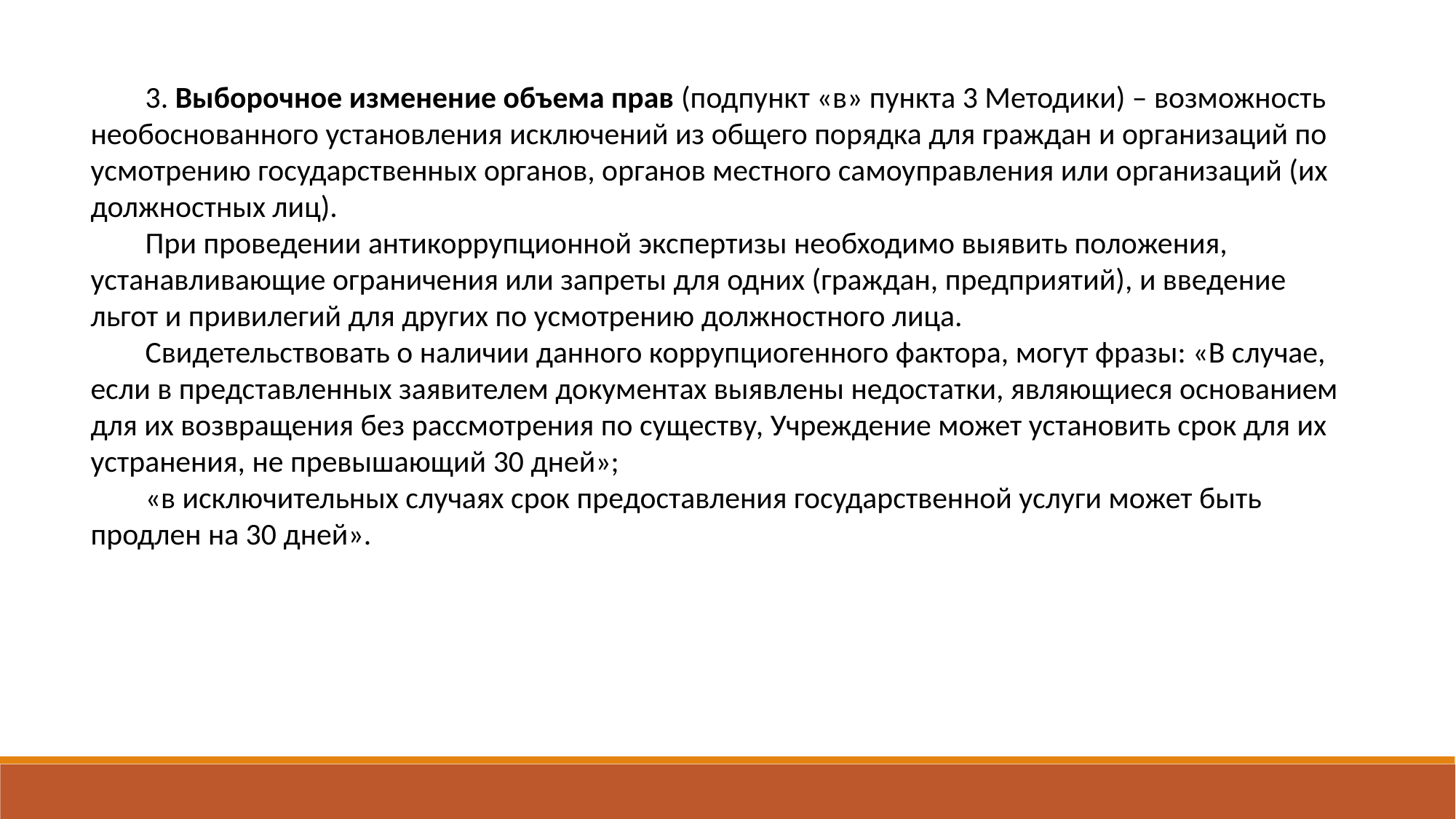

3. Выборочное изменение объема прав (подпункт «в» пункта 3 Методики) – возможность необоснованного установления исключений из общего порядка для граждан и организаций по усмотрению государственных органов, органов местного самоуправления или организаций (их должностных лиц).
При проведении антикоррупционной экспертизы необходимо выявить положения, устанавливающие ограничения или запреты для одних (граждан, предприятий), и введение льгот и привилегий для других по усмотрению должностного лица.
Свидетельствовать о наличии данного коррупциогенного фактора, могут фразы: «В случае, если в представленных заявителем документах выявлены недостатки, являющиеся основанием для их возвращения без рассмотрения по существу, Учреждение может установить срок для их устранения, не превышающий 30 дней»;
«в исключительных случаях срок предоставления государственной услуги может быть продлен на 30 дней».